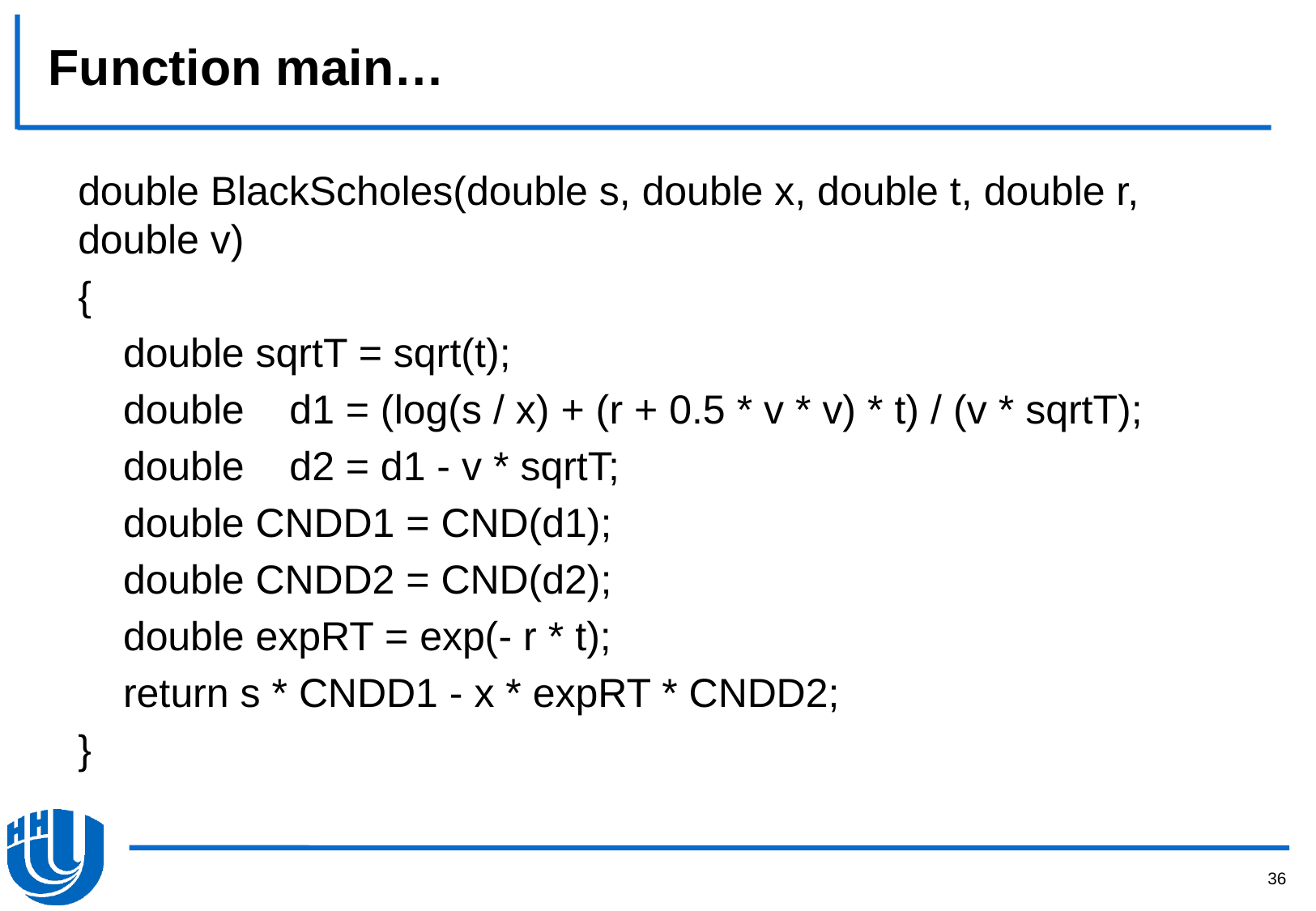

# Function main…
double BlackScholes(double s, double x, double t, double r, double v)
{
    double sqrtT = sqrt(t);
    double    d1 = (log(s / x) + (r + 0.5 * v * v) * t) / (v * sqrtT);
    double    d2 = d1 - v * sqrtT;
    double CNDD1 = CND(d1);
    double CNDD2 = CND(d2);
    double expRT = exp(- r * t);
    return s * CNDD1 - x * expRT * CNDD2;
}
36